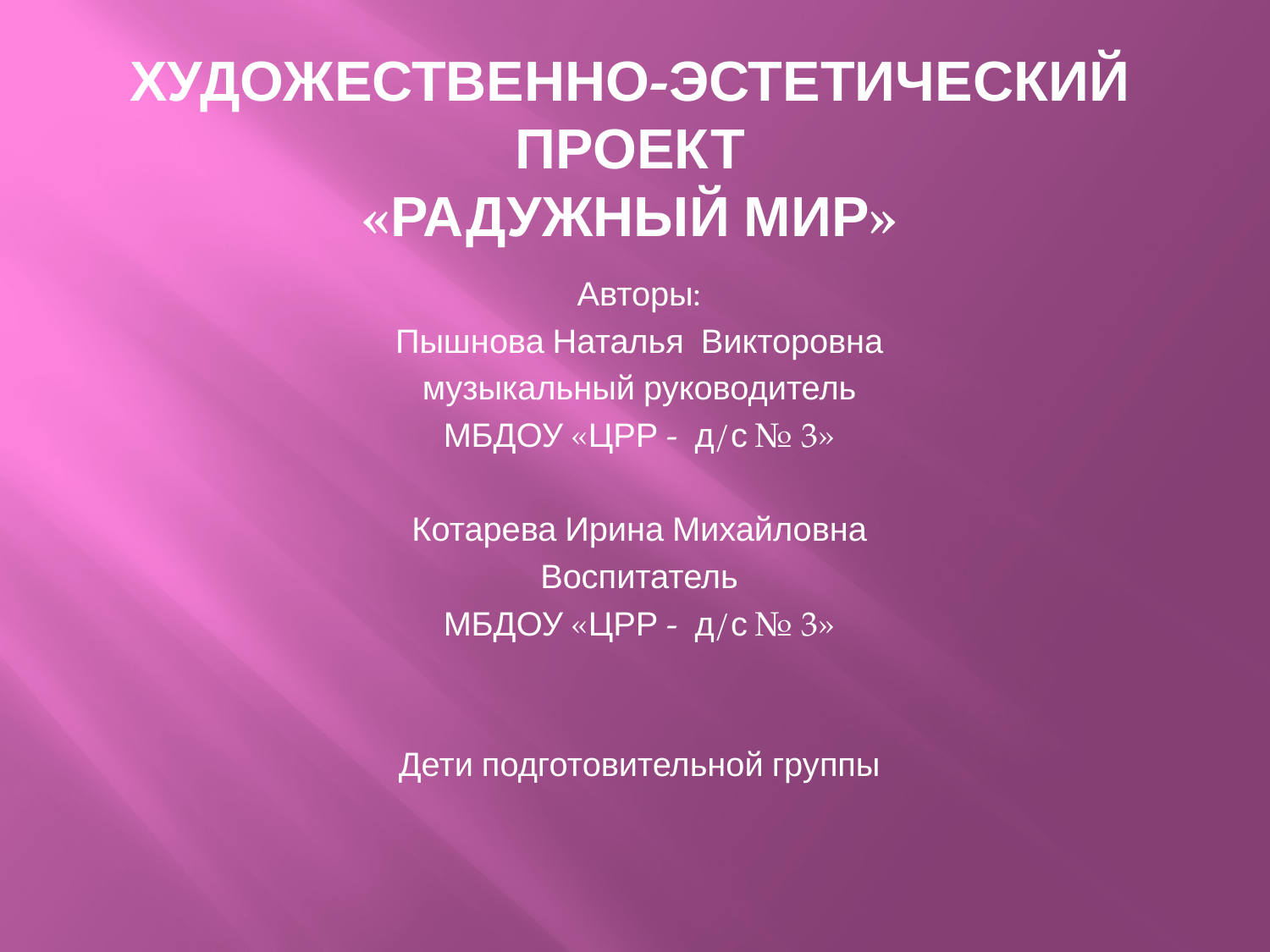

# ХУДОЖЕСТВЕННО-ЭСТЕТИЧЕСКИЙ проект «Радужный мир»
Авторы:
Пышнова Наталья  Викторовна
музыкальный руководитель
МБДОУ «ЦРР -  д/с № 3»

Котарева Ирина Михайловна
Воспитатель
МБДОУ «ЦРР -  д/с № 3»

Дети подготовительной группы